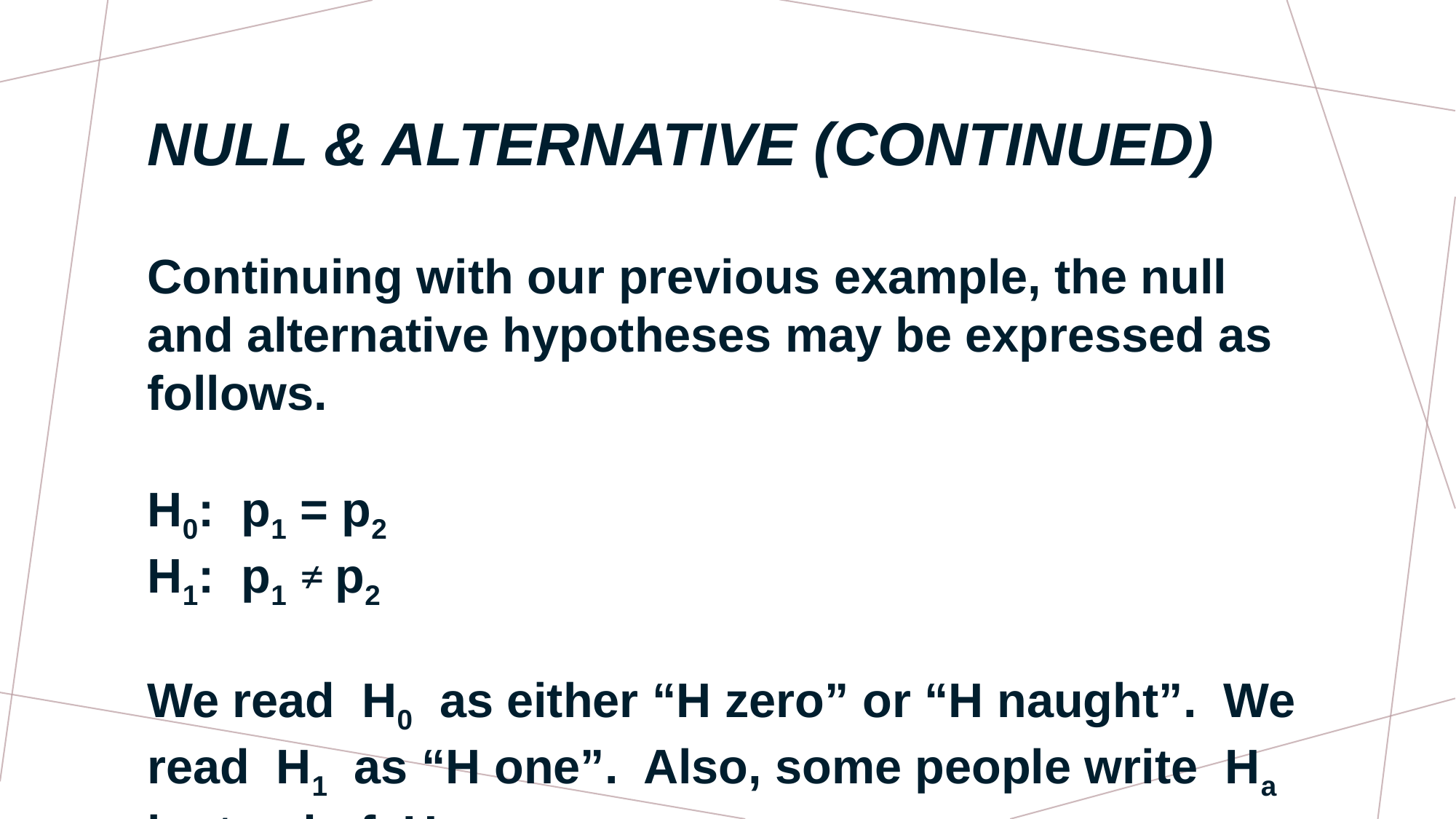

# NULL & ALTERNATIVE (CONTINUED)
Continuing with our previous example, the null and alternative hypotheses may be expressed as follows.

H0:  p1 = p2
H1:  p1 ≠ p2

We read  H0  as either “H zero” or “H naught”.  We read  H1  as “H one”.  Also, some people write  Ha  instead of  H1.